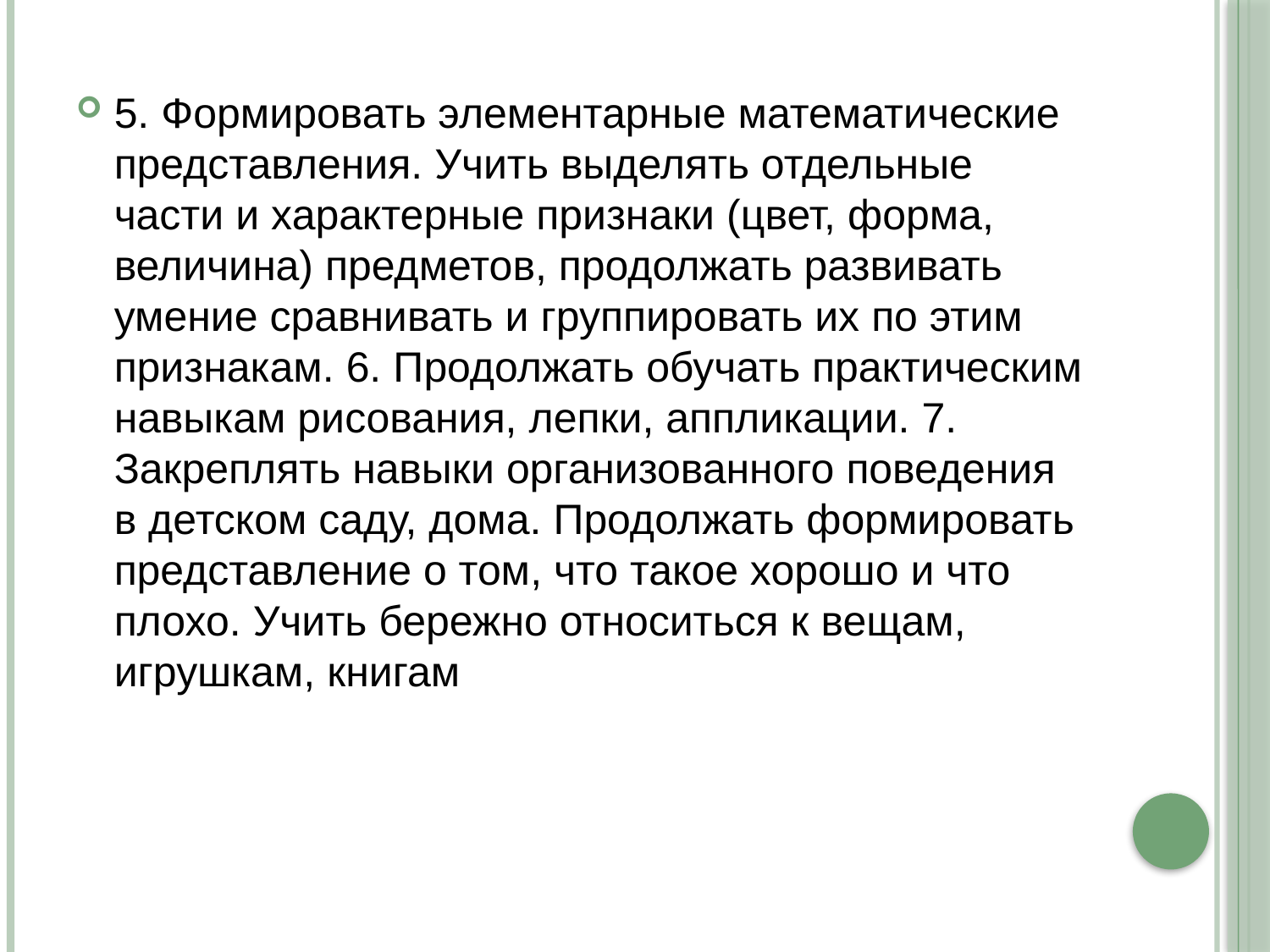

5. Формировать элементарные математические представления. Учить выделять отдельные части и характерные признаки (цвет, форма, величина) предметов, продолжать развивать умение сравнивать и группировать их по этим признакам. 6. Продолжать обучать практическим навыкам рисования, лепки, аппликации. 7. Закреплять навыки организованного поведения в детском саду, дома. Продолжать формировать представление о том, что такое хорошо и что плохо. Учить бережно относиться к вещам, игрушкам, книгам